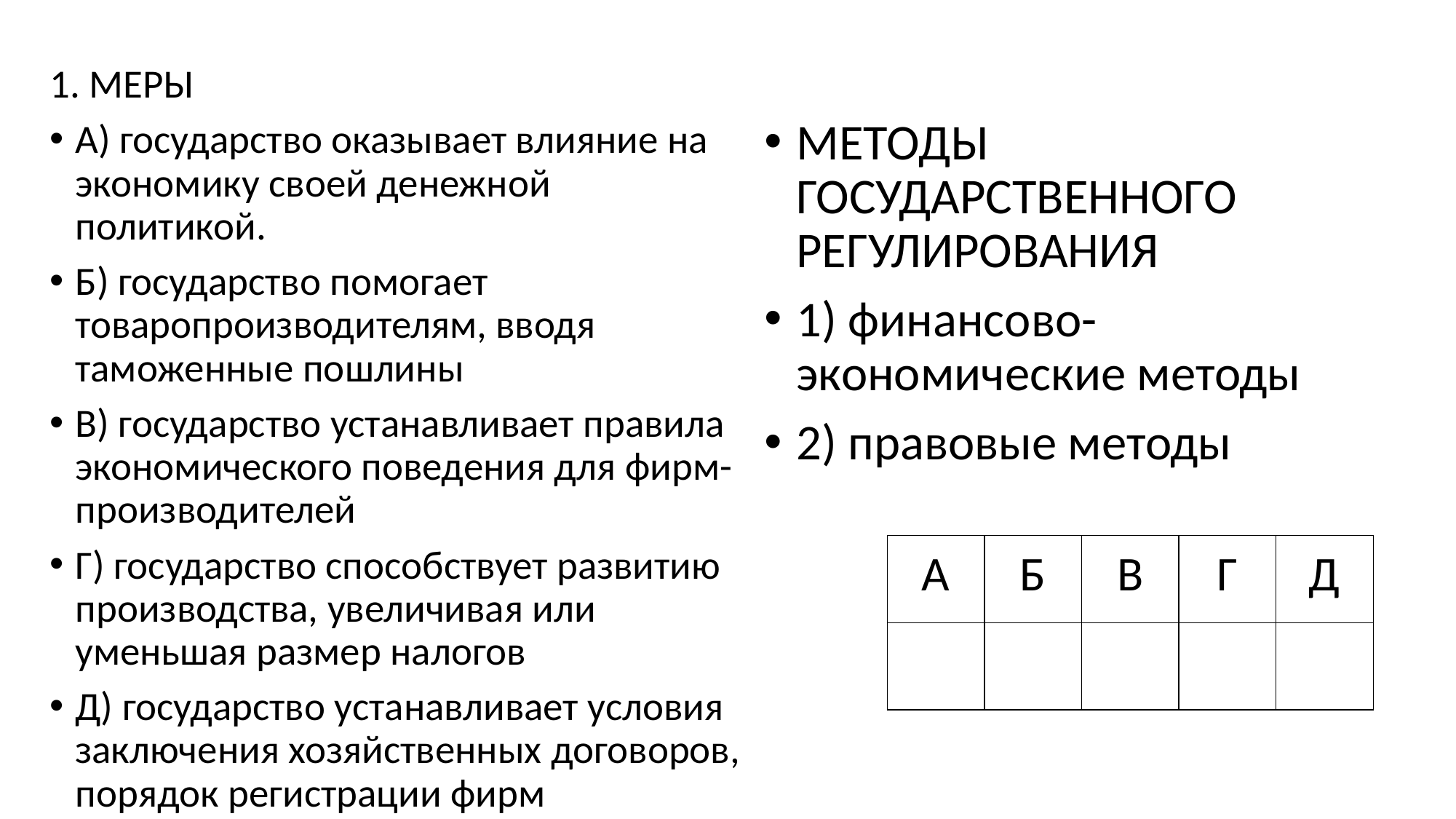

#
1. МЕРЫ
А) государство оказывает влияние на экономику своей денежной политикой.
Б) государство помогает товаропроизводителям, вводя таможенные пошлины
В) государство устанавливает правила экономического поведения для фирм-производителей
Г) государство способствует развитию производства, увеличивая или уменьшая размер налогов
Д) государство устанавливает условия заключения хозяйственных договоров, порядок регистрации фирм

МЕТОДЫ ГОСУДАРСТВЕННОГО РЕГУЛИРОВАНИЯ
1) финансово-экономические методы
2) правовые методы

| А | Б | В | Г | Д |
| --- | --- | --- | --- | --- |
|  |  |  |  |  |